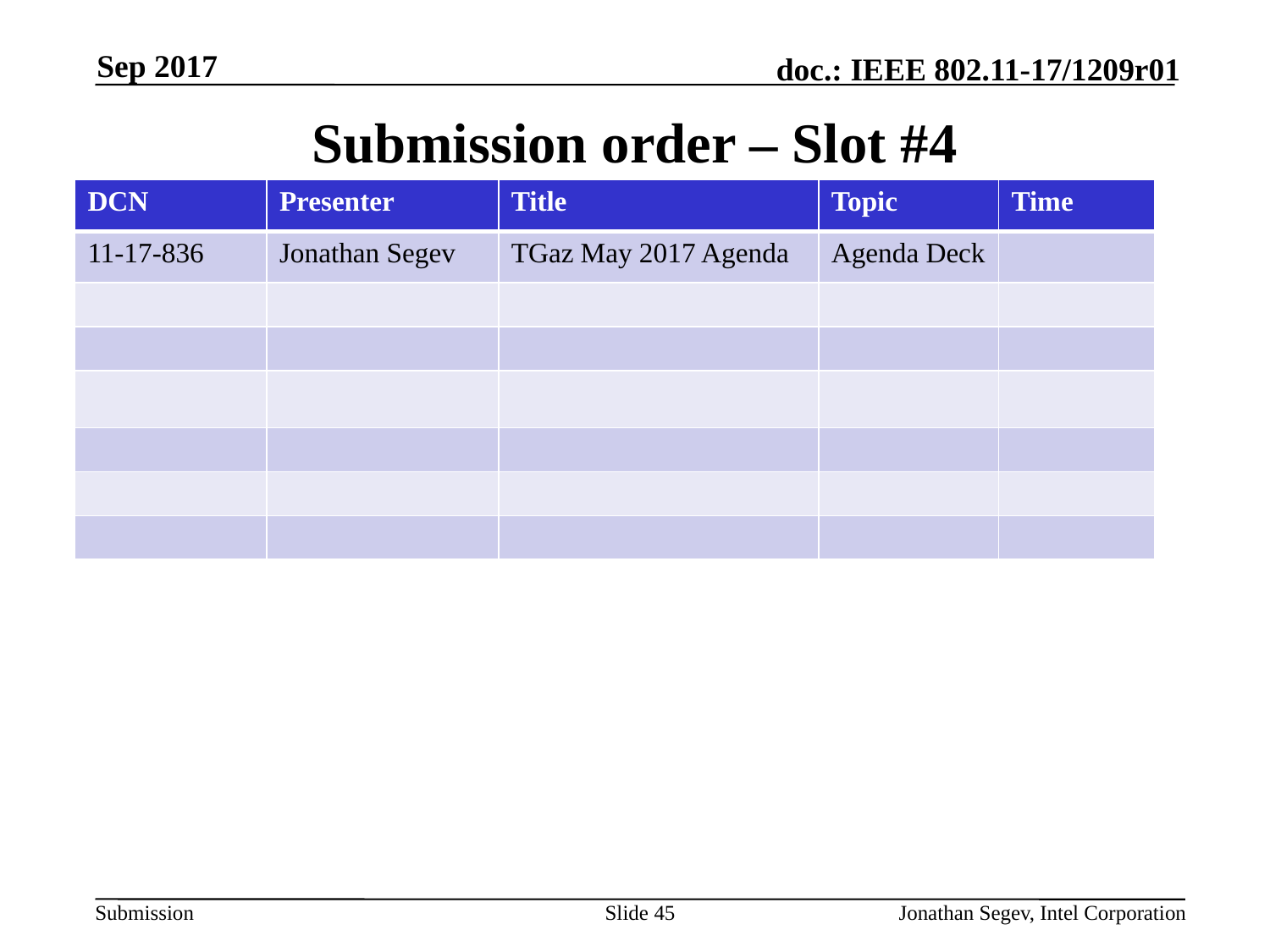

Sep 2017
# Submission order – Slot #4
| DCN | Presenter | Title | Topic | Time |
| --- | --- | --- | --- | --- |
| 11-17-836 | Jonathan Segev | TGaz May 2017 Agenda | Agenda Deck |  |
|  |  |  |  |  |
|  |  |  |  |  |
|  |  |  |  |  |
|  |  |  |  |  |
|  |  |  |  |  |
|  |  |  |  |  |
Slide 45
Jonathan Segev, Intel Corporation